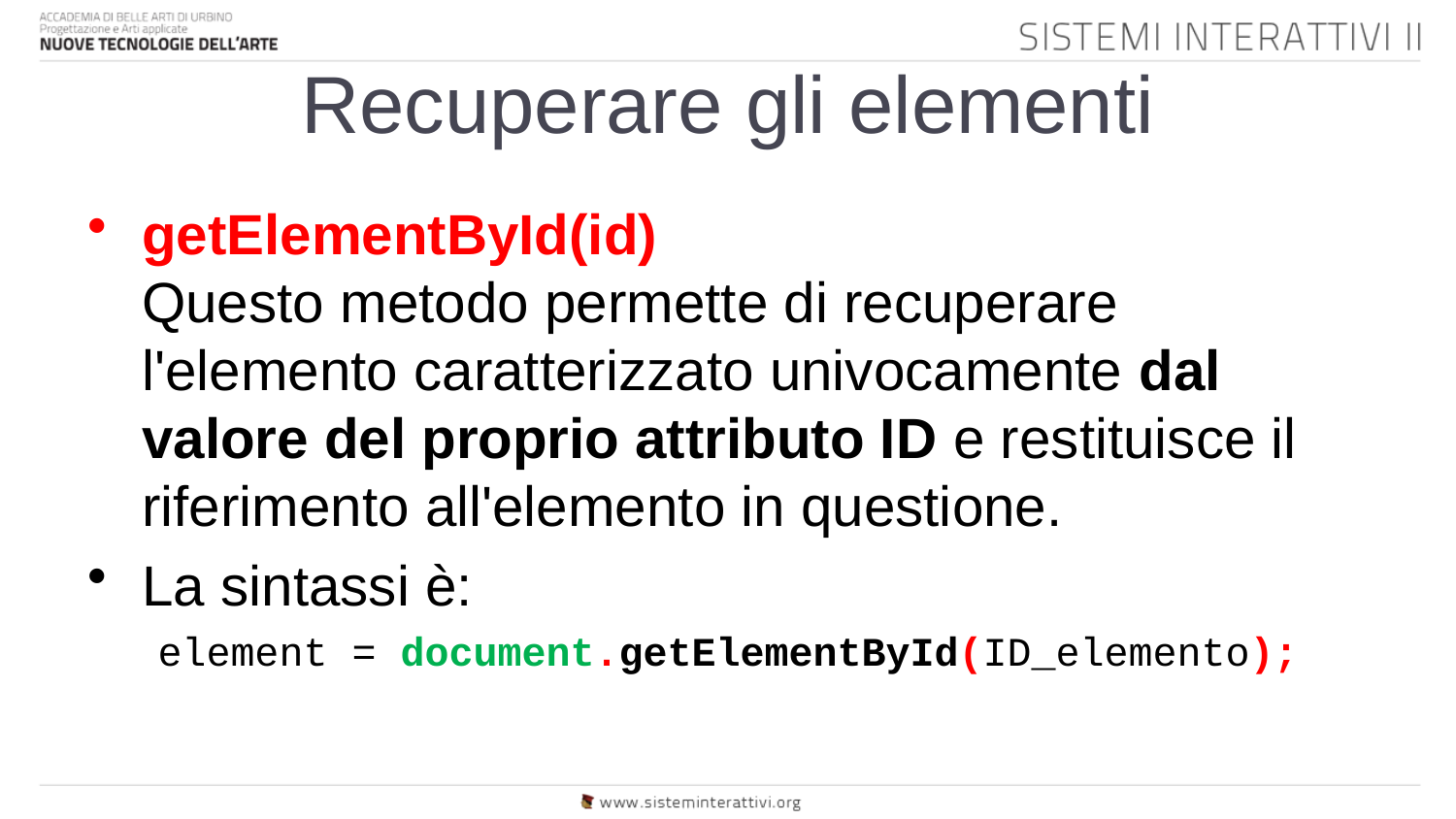

# Recuperare gli elementi
getElementById(id)
Questo metodo permette di recuperare l'elemento caratterizzato univocamente dal valore del proprio attributo ID e restituisce il riferimento all'elemento in questione.
La sintassi è:
element = document.getElementById(ID_elemento);